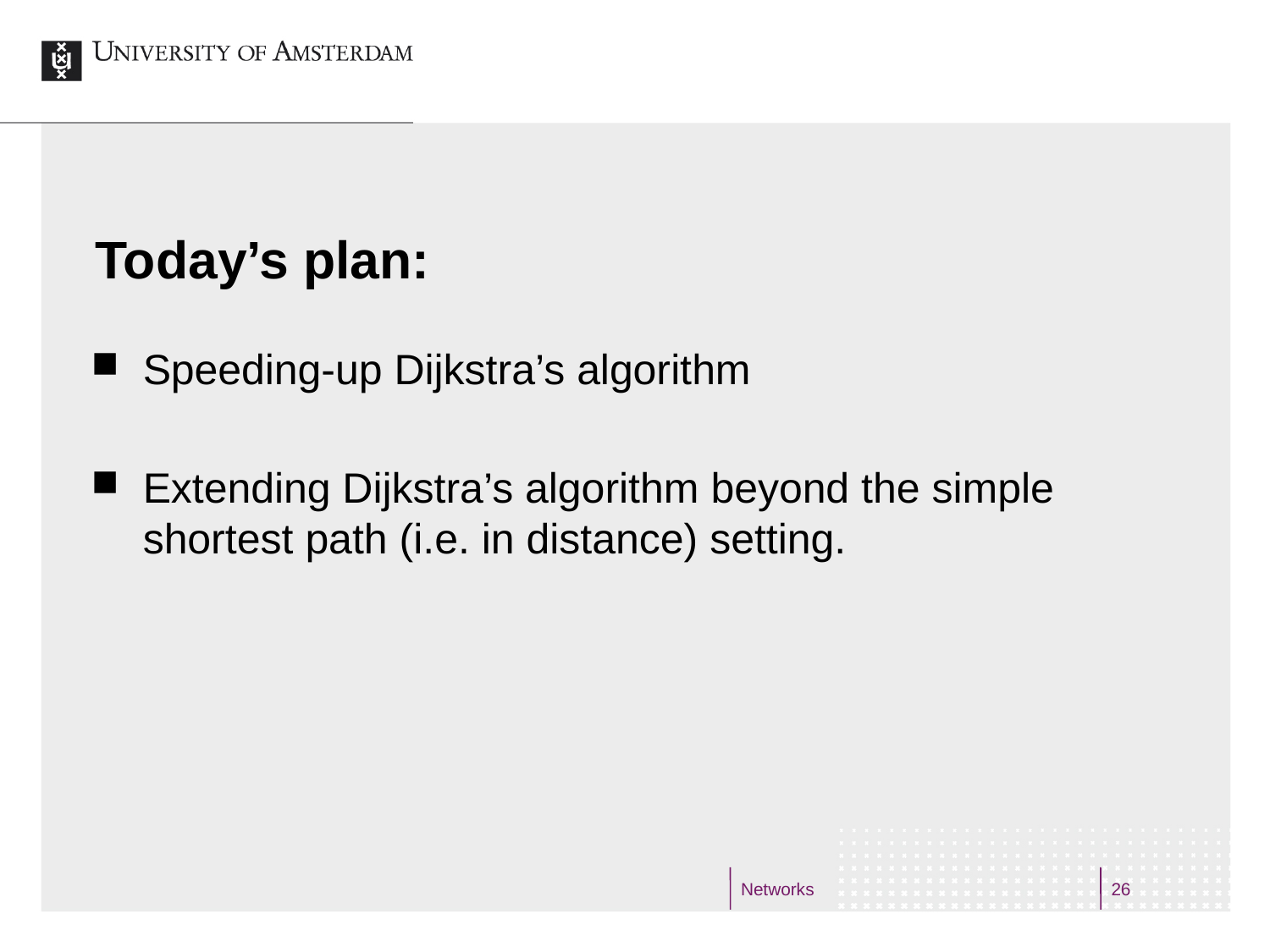

# Today’s plan:
Speeding-up Dijkstra’s algorithm

Extending Dijkstra’s algorithm beyond the simple shortest path (i.e. in distance) setting.
Networks
26